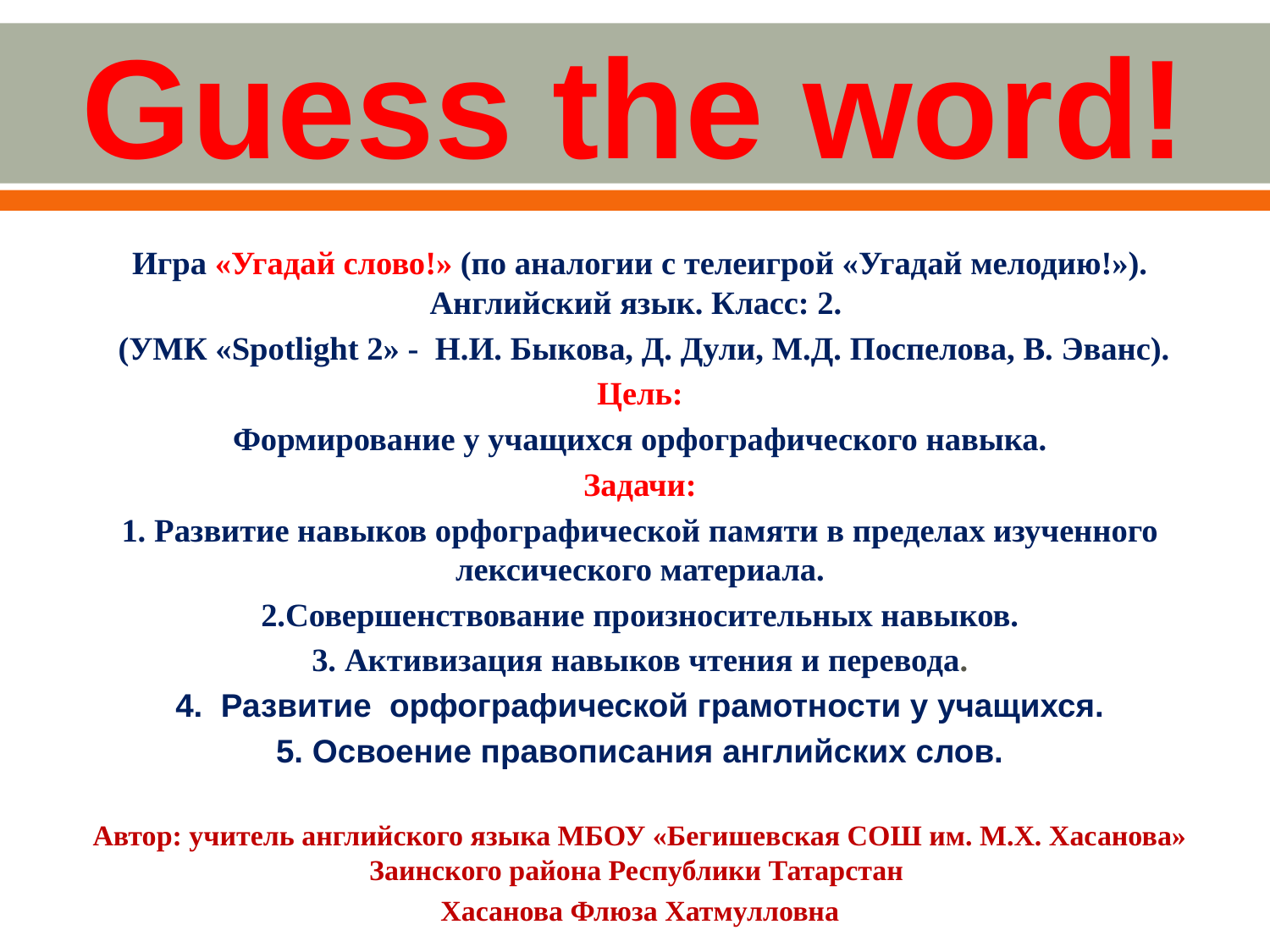

# Guess the word!
Игра «Угадай слово!» (по аналогии с телеигрой «Угадай мелодию!»). Английский язык. Класс: 2.
 (УМК «Spotlight 2» -  Н.И. Быкова, Д. Дули, М.Д. Поспелова, В. Эванс).
Цель:
Формирование у учащихся орфографического навыка.
Задачи:
1. Развитие навыков орфографической памяти в пределах изученного лексического материала.
2.Совершенствование произносительных навыков.
3. Активизация навыков чтения и перевода.
4.  Развитие  орфографической грамотности у учащихся.
5. Освоение правописания английских слов.

Автор: учитель английского языка МБОУ «Бегишевская СОШ им. М.Х. Хасанова» Заинского района Республики Татарстан
Хасанова Флюза Хатмулловна